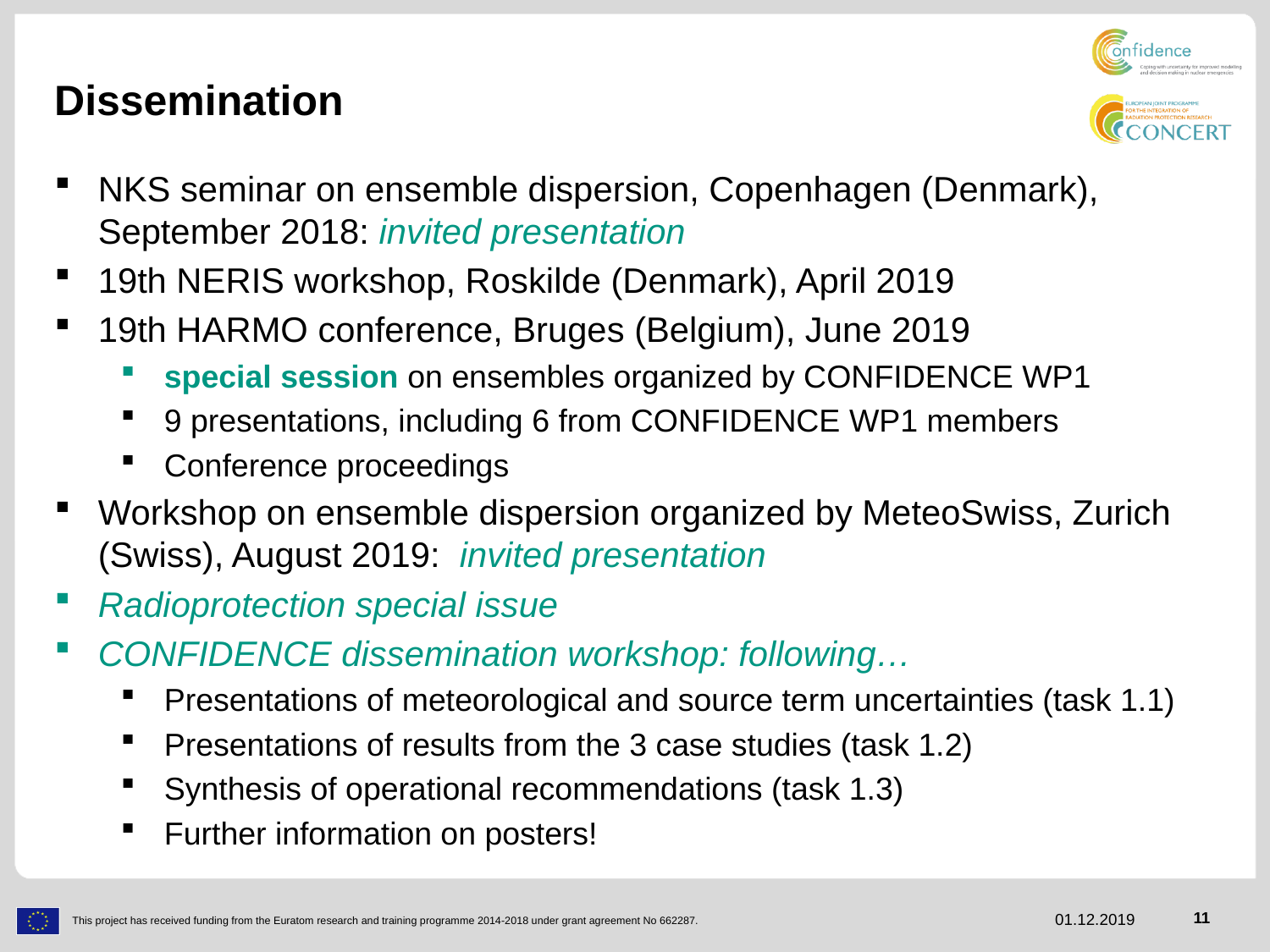

# Dissemination
NKS seminar on ensemble dispersion, Copenhagen (Denmark), September 2018: invited presentation
19th NERIS workshop, Roskilde (Denmark), April 2019
19th HARMO conference, Bruges (Belgium), June 2019
special session on ensembles organized by CONFIDENCE WP1
9 presentations, including 6 from CONFIDENCE WP1 members
Conference proceedings
Workshop on ensemble dispersion organized by MeteoSwiss, Zurich (Swiss), August 2019:  invited presentation
Radioprotection special issue
CONFIDENCE dissemination workshop: following…
Presentations of meteorological and source term uncertainties (task 1.1)
Presentations of results from the 3 case studies (task 1.2)
Synthesis of operational recommendations (task 1.3)
Further information on posters!